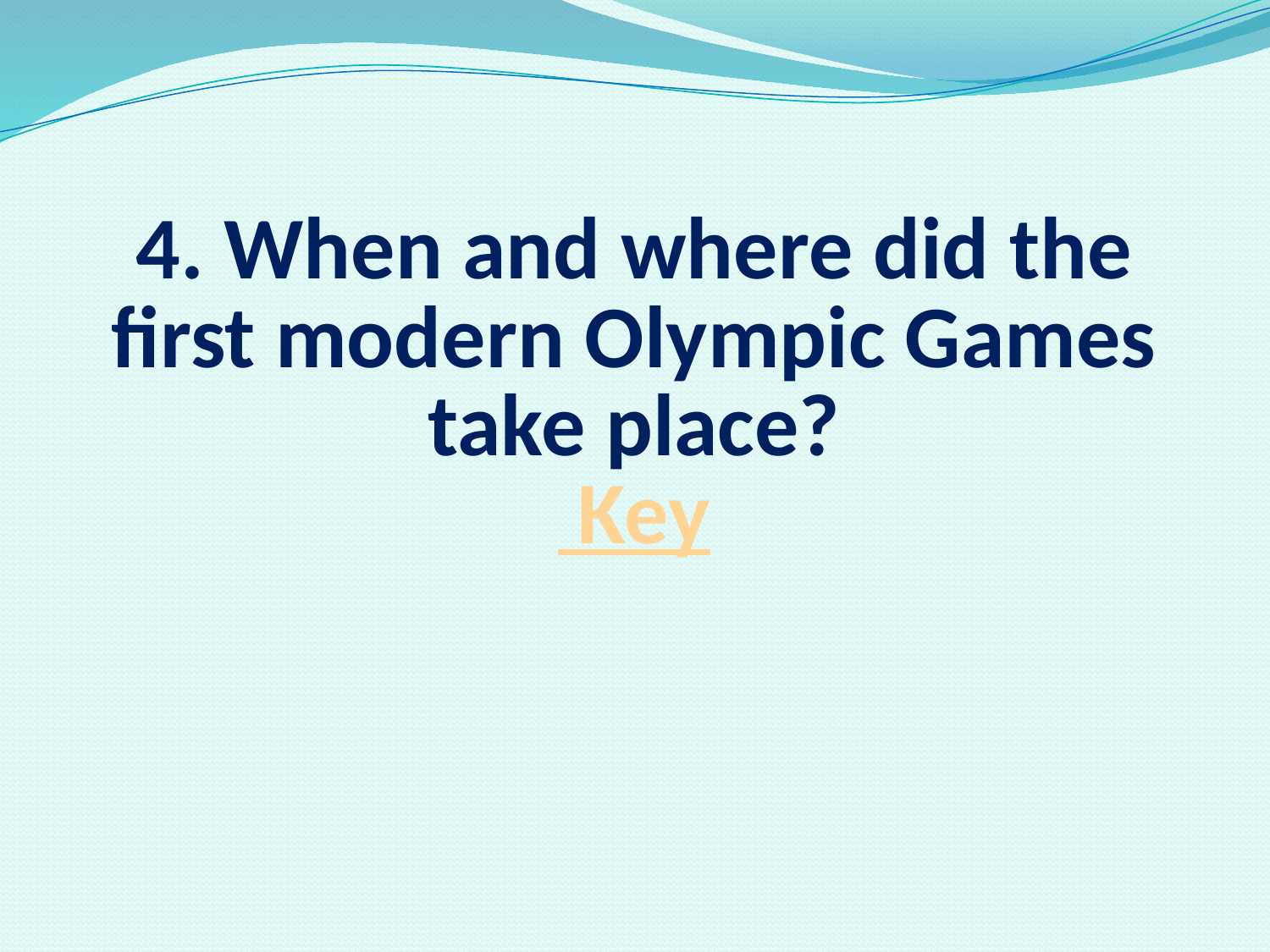

# 4. When and where did the first modern Olympic Games take place? Key